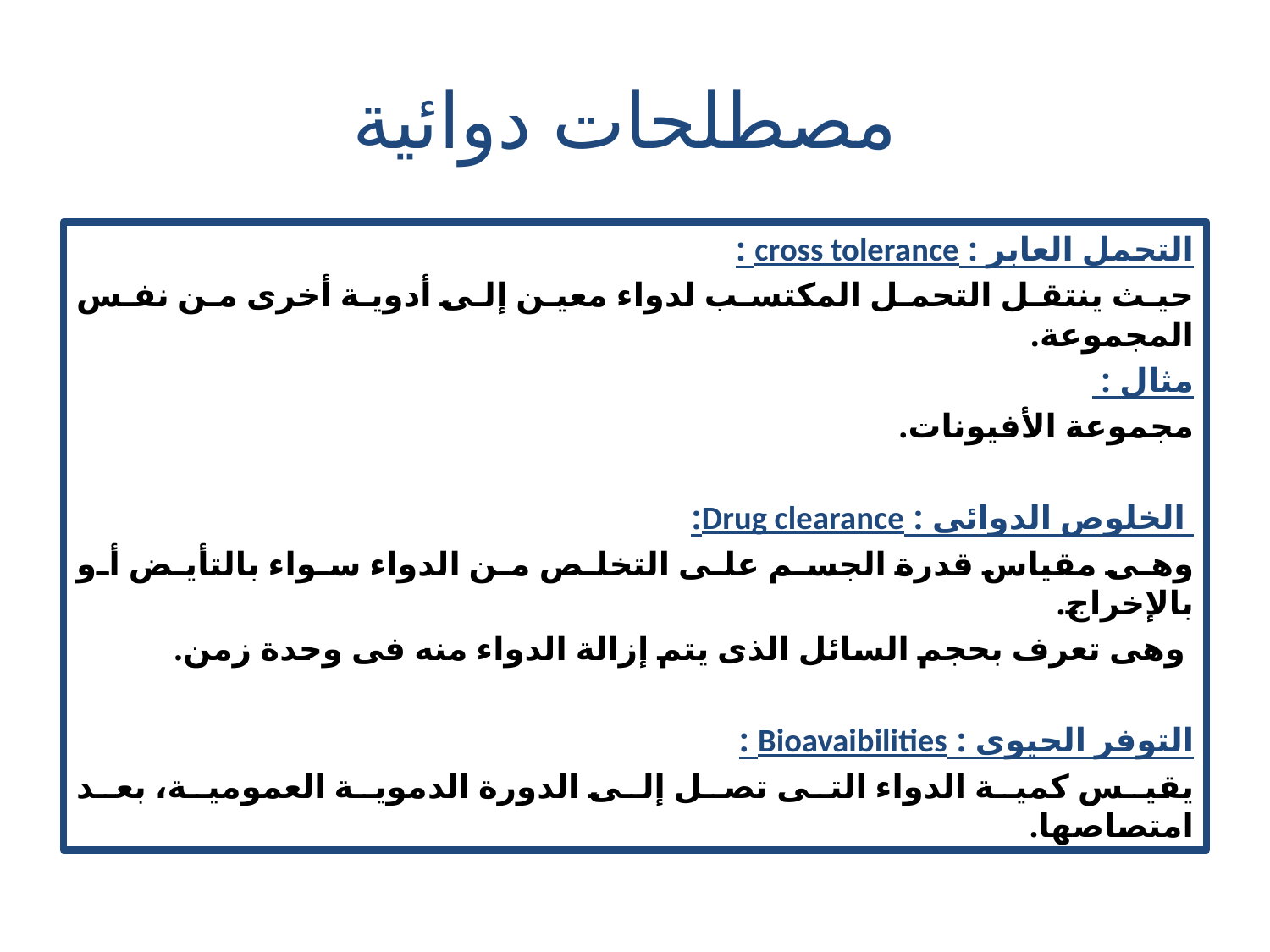

# مصطلحات دوائية
التحمل العابر : cross tolerance :
حيث ينتقل التحمل المكتسب لدواء معين إلى أدوية أخرى من نفس المجموعة.
مثال :
مجموعة الأفيونات.

 الخلوص الدوائى : Drug clearance:
وهى مقياس قدرة الجسم على التخلص من الدواء سواء بالتأيض أو بالإخراج.
 وهى تعرف بحجم السائل الذى يتم إزالة الدواء منه فى وحدة زمن.

التوفر الحيوى : Bioavaibilities :
يقيس كمية الدواء التى تصل إلى الدورة الدموية العمومية، بعد امتصاصها.